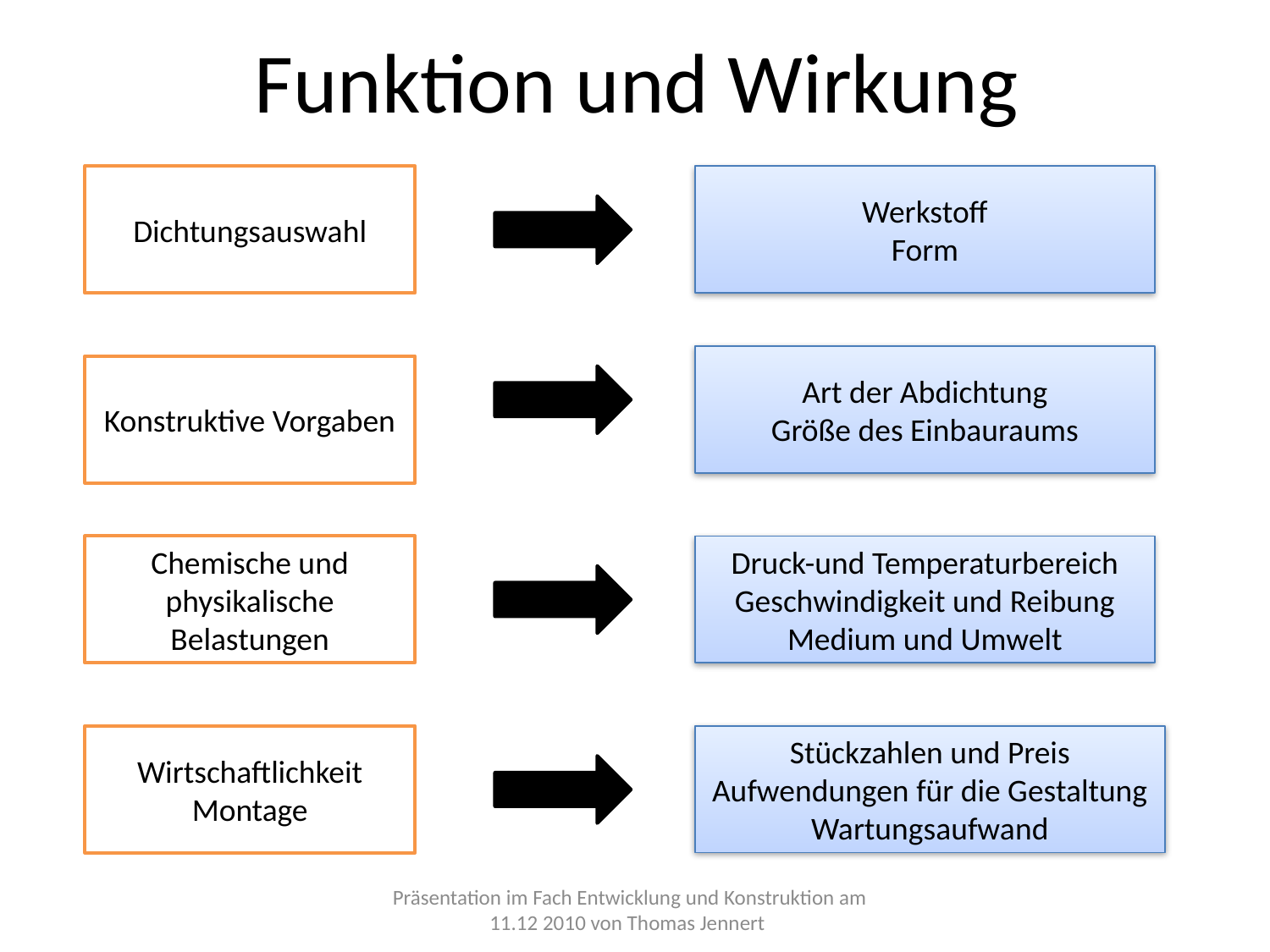

# Funktion und Wirkung
Dichtungsauswahl
Werkstoff
Form

Art der Abdichtung
Größe des Einbauraums
Konstruktive Vorgaben

Chemische und physikalische Belastungen
Druck-und Temperaturbereich
Geschwindigkeit und Reibung
Medium und Umwelt

Wirtschaftlichkeit Montage
Stückzahlen und Preis
Aufwendungen für die Gestaltung
Wartungsaufwand

Präsentation im Fach Entwicklung und Konstruktion am 11.12 2010 von Thomas Jennert